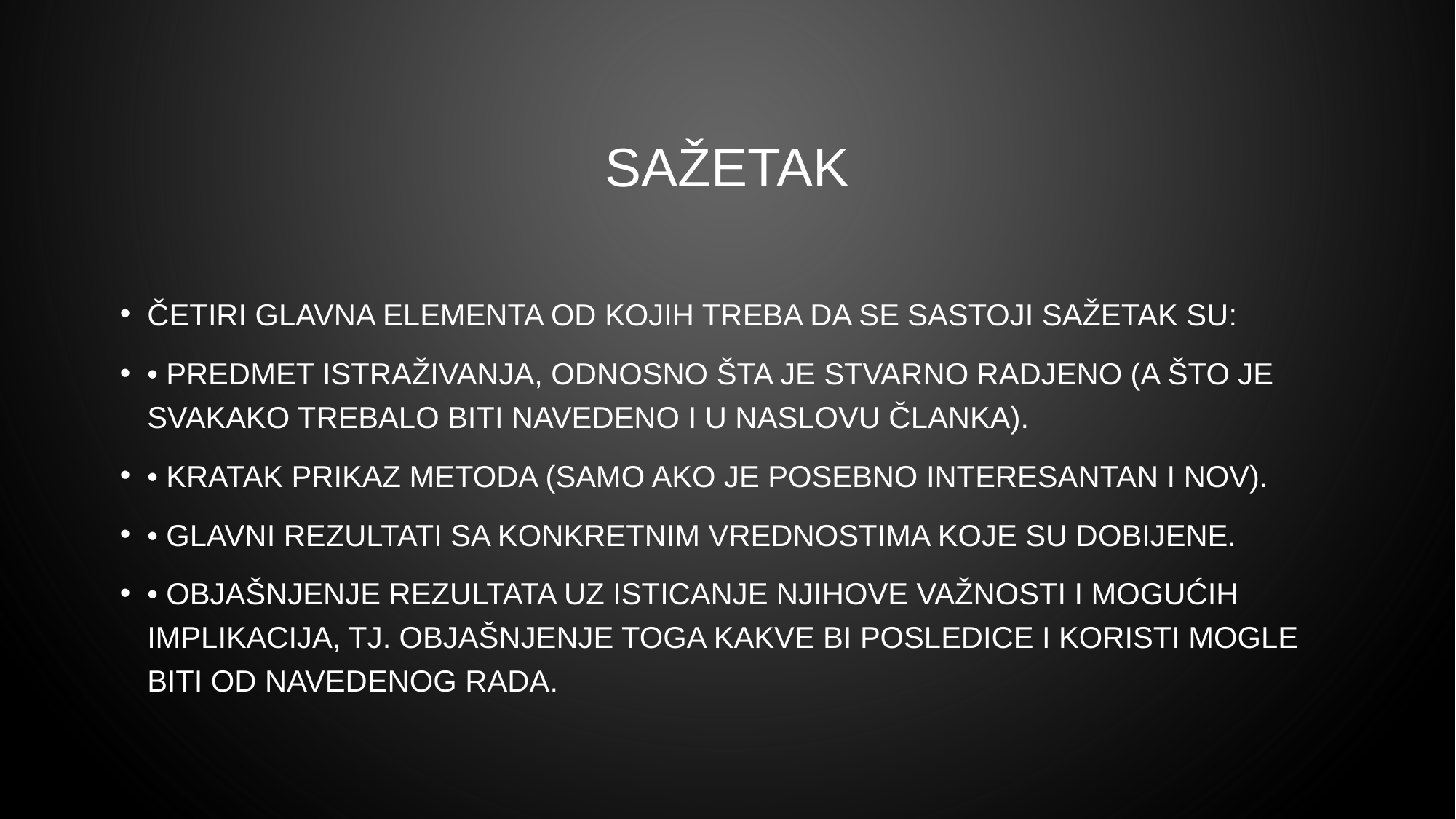

# Sažetak
Četiri glavna elementa od kojih treba da se sastoji sažetak su:
• Predmet istraživanja, odnosno šta je stvarno radjeno (a što je svakako trebalo biti navedeno i u naslovu članka).
• Kratak prikaz metoda (samo ako je posebno interesantan i nov).
• Glavni rezultati sa konkretnim vrednostima koje su dobijene.
• Objašnjenje rezultata uz isticanje njihove važnosti i mogućih implikacija, tj. objašnjenje toga kakve bi posledice i koristi mogle biti od navedenog rada.